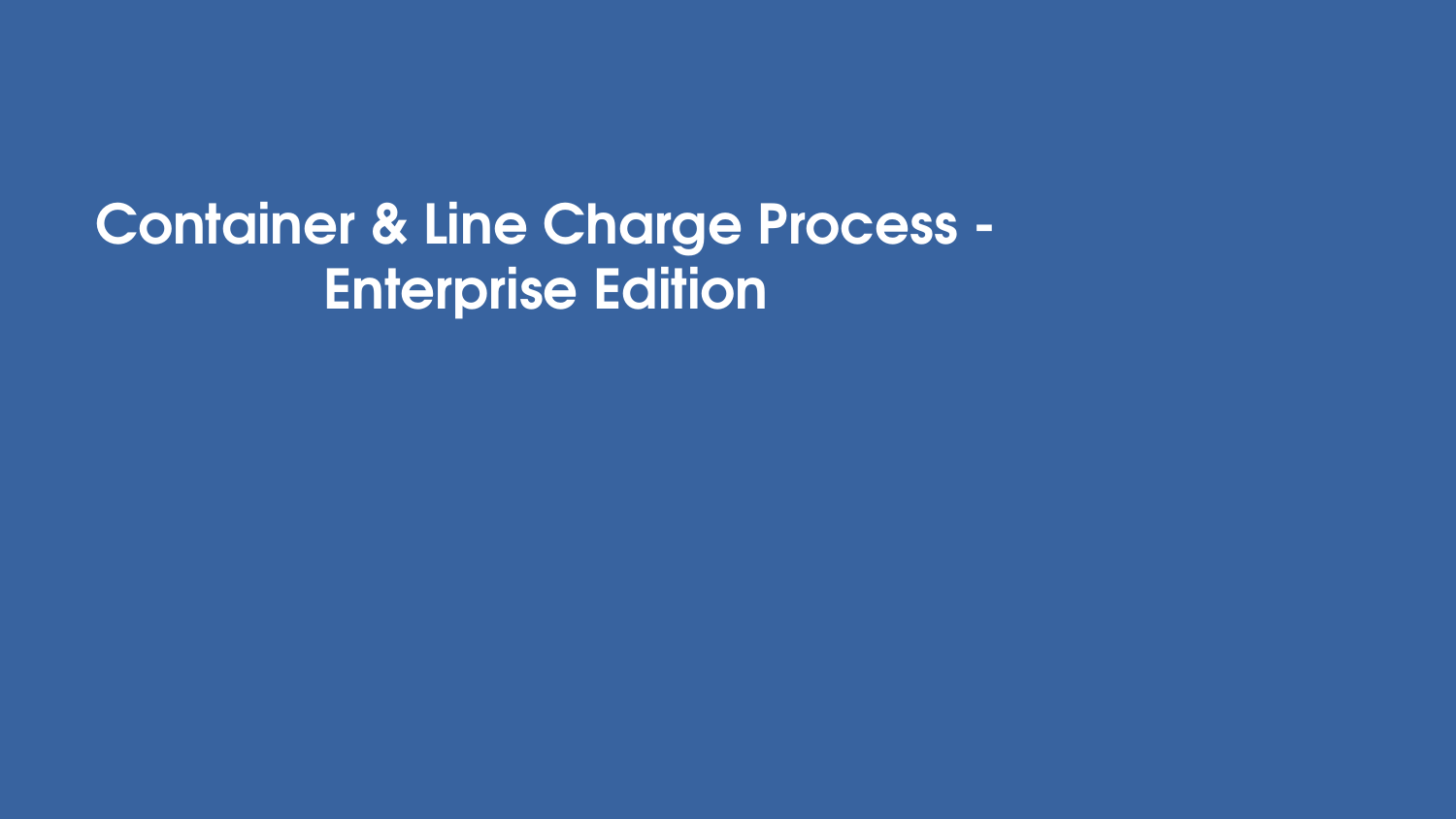

# Container & Line Charge Process - Enterprise Edition
153